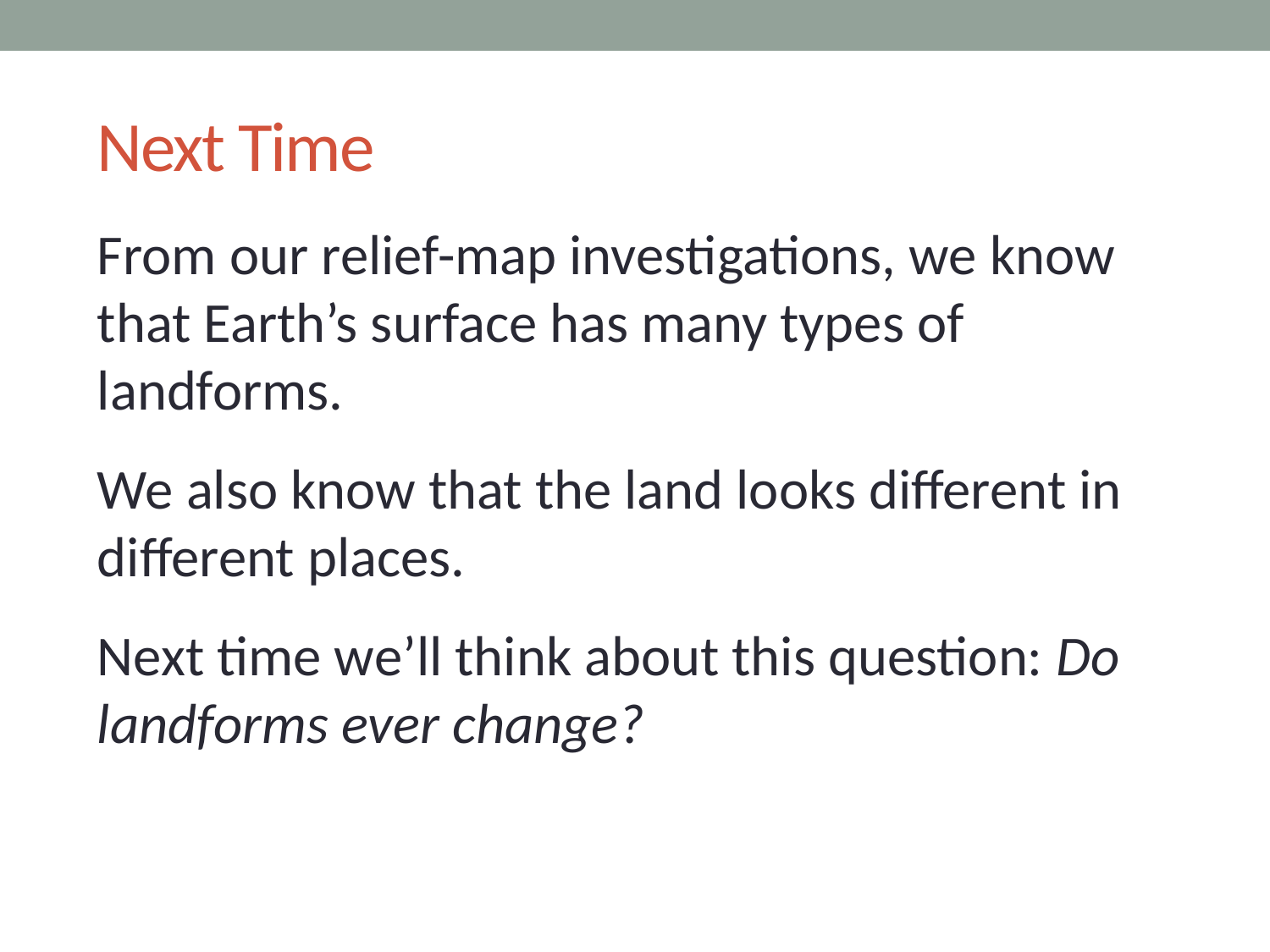

# Next Time
From our relief-map investigations, we know that Earth’s surface has many types of landforms.
We also know that the land looks different in different places.
Next time we’ll think about this question: Do landforms ever change?